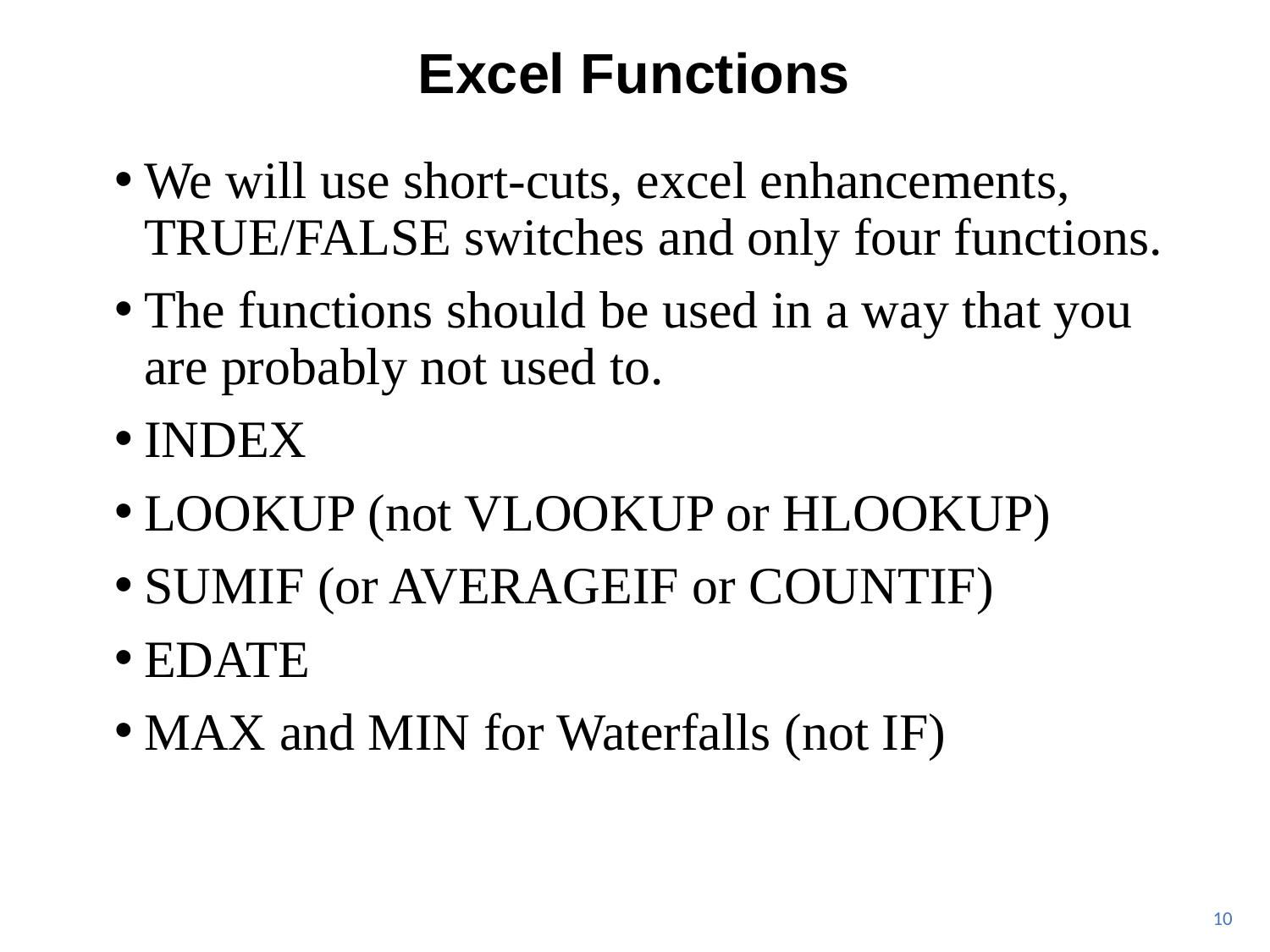

# Excel Functions
We will use short-cuts, excel enhancements, TRUE/FALSE switches and only four functions.
The functions should be used in a way that you are probably not used to.
INDEX
LOOKUP (not VLOOKUP or HLOOKUP)
SUMIF (or AVERAGEIF or COUNTIF)
EDATE
MAX and MIN for Waterfalls (not IF)
10